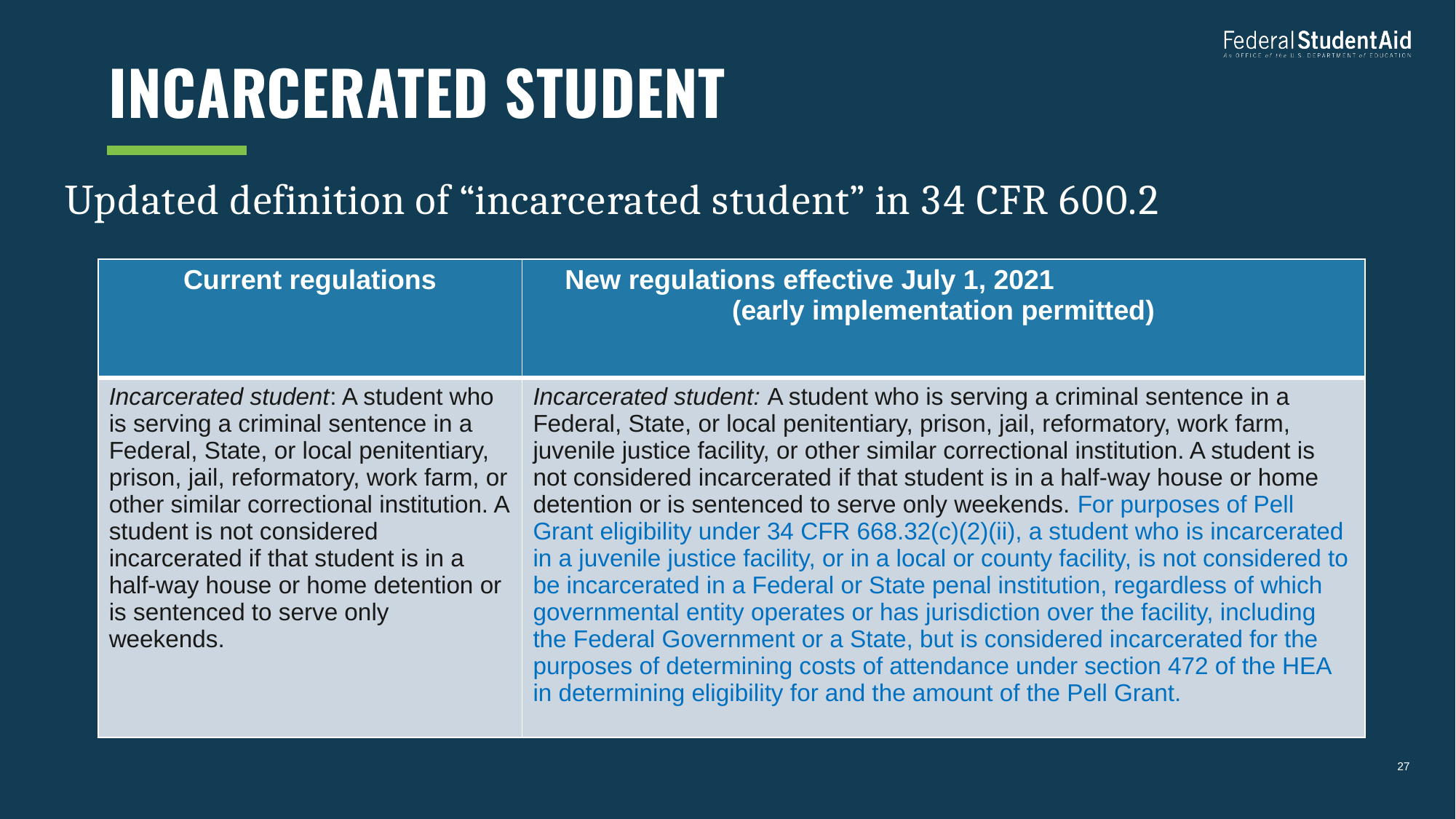

# Incarcerated student
Updated definition of “incarcerated student” in 34 CFR 600.2
| Current regulations | New regulations effective July 1, 2021 (early implementation permitted) |
| --- | --- |
| Incarcerated student: A student who is serving a criminal sentence in a Federal, State, or local penitentiary, prison, jail, reformatory, work farm, or other similar correctional institution. A student is not considered incarcerated if that student is in a half-way house or home detention or is sentenced to serve only weekends. | Incarcerated student: A student who is serving a criminal sentence in a Federal, State, or local penitentiary, prison, jail, reformatory, work farm, juvenile justice facility, or other similar correctional institution. A student is not considered incarcerated if that student is in a half-way house or home detention or is sentenced to serve only weekends. For purposes of Pell Grant eligibility under 34 CFR 668.32(c)(2)(ii), a student who is incarcerated in a juvenile justice facility, or in a local or county facility, is not considered to be incarcerated in a Federal or State penal institution, regardless of which governmental entity operates or has jurisdiction over the facility, including the Federal Government or a State, but is considered incarcerated for the purposes of determining costs of attendance under section 472 of the HEA in determining eligibility for and the amount of the Pell Grant. |
27